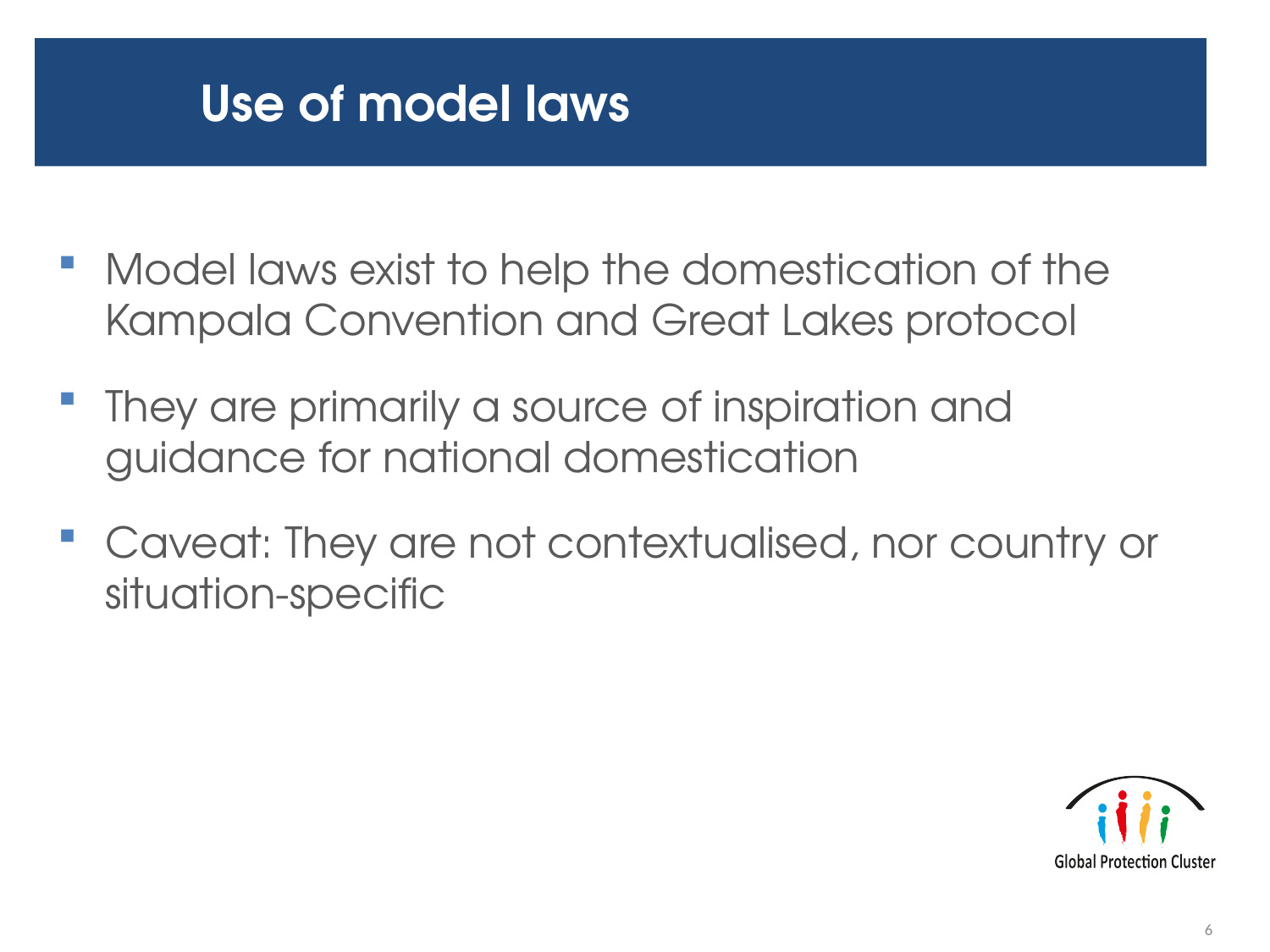

# Use of model laws
Model laws exist to help the domestication of the Kampala Convention and Great Lakes protocol
They are primarily a source of inspiration and guidance for national domestication
Caveat: They are not contextualised, nor country or situation-specific